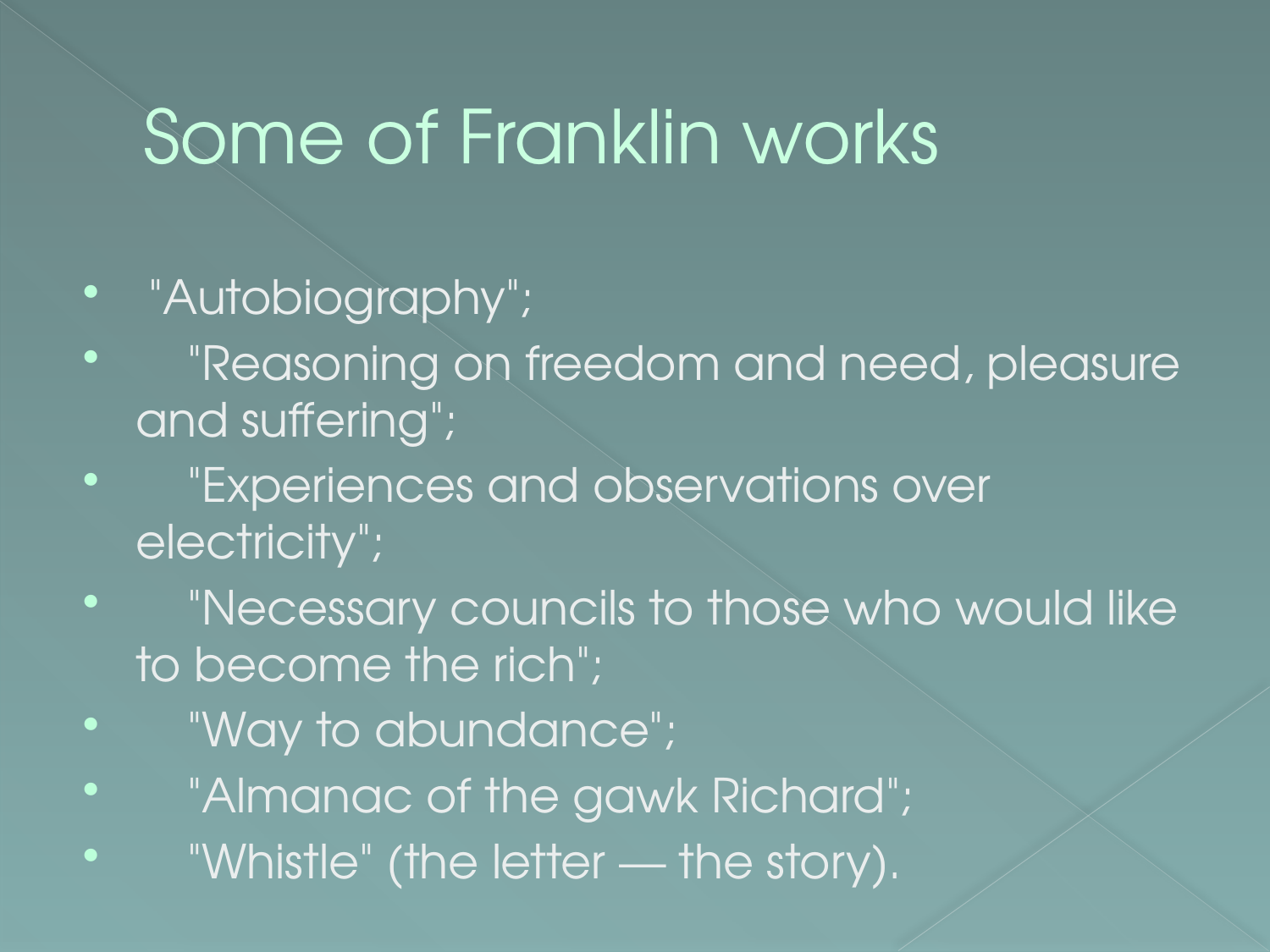

# Some of Franklin works
 "Autobiography";
    "Reasoning on freedom and need, pleasure and suffering";
    "Experiences and observations over electricity";
    "Necessary councils to those who would like to become the rich";
    "Way to abundance";
    "Almanac of the gawk Richard";
    "Whistle" (the letter — the story).